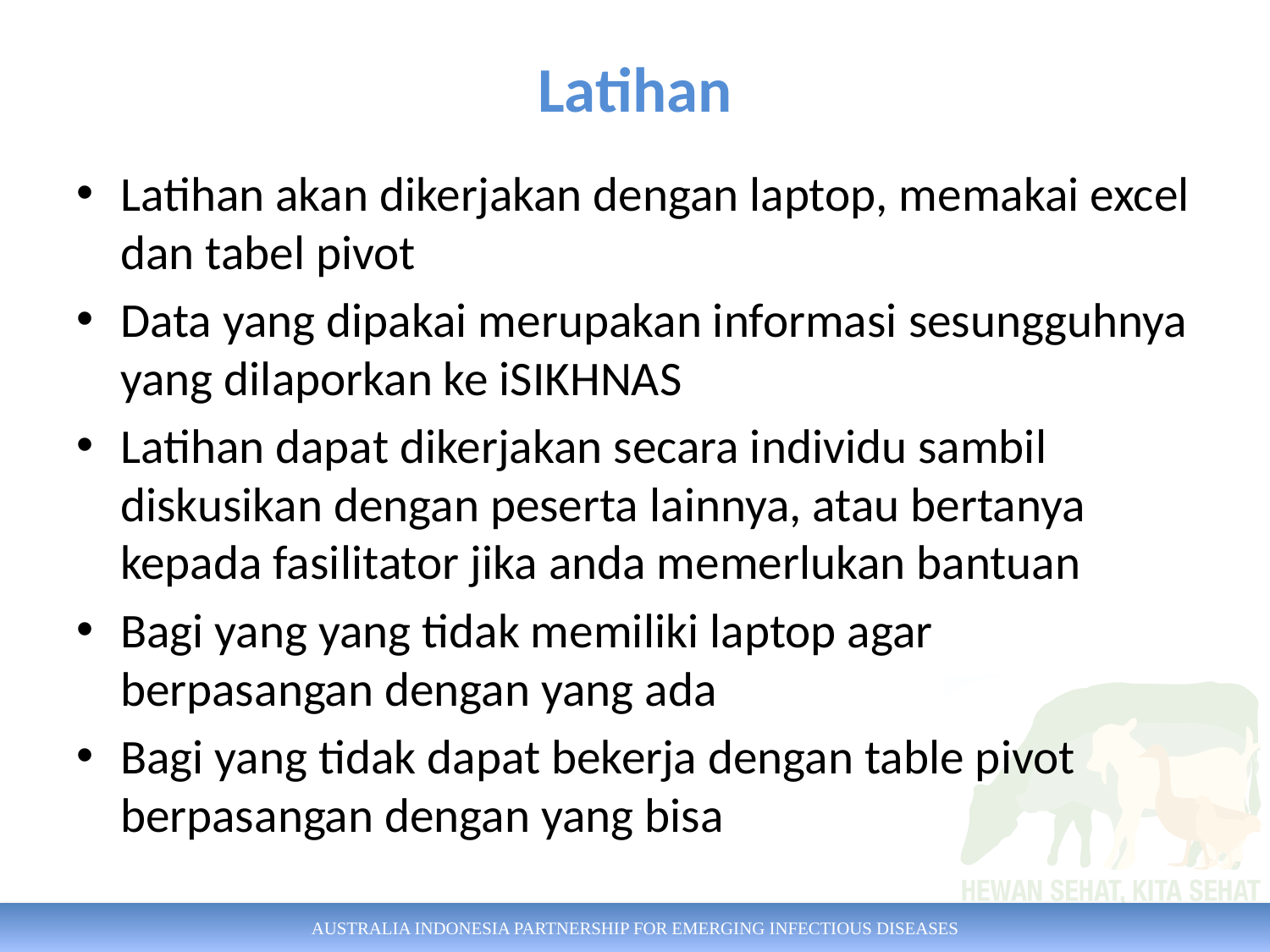

# Latihan
Latihan akan dikerjakan dengan laptop, memakai excel dan tabel pivot
Data yang dipakai merupakan informasi sesungguhnya yang dilaporkan ke iSIKHNAS
Latihan dapat dikerjakan secara individu sambil diskusikan dengan peserta lainnya, atau bertanya kepada fasilitator jika anda memerlukan bantuan
Bagi yang yang tidak memiliki laptop agar berpasangan dengan yang ada
Bagi yang tidak dapat bekerja dengan table pivot berpasangan dengan yang bisa